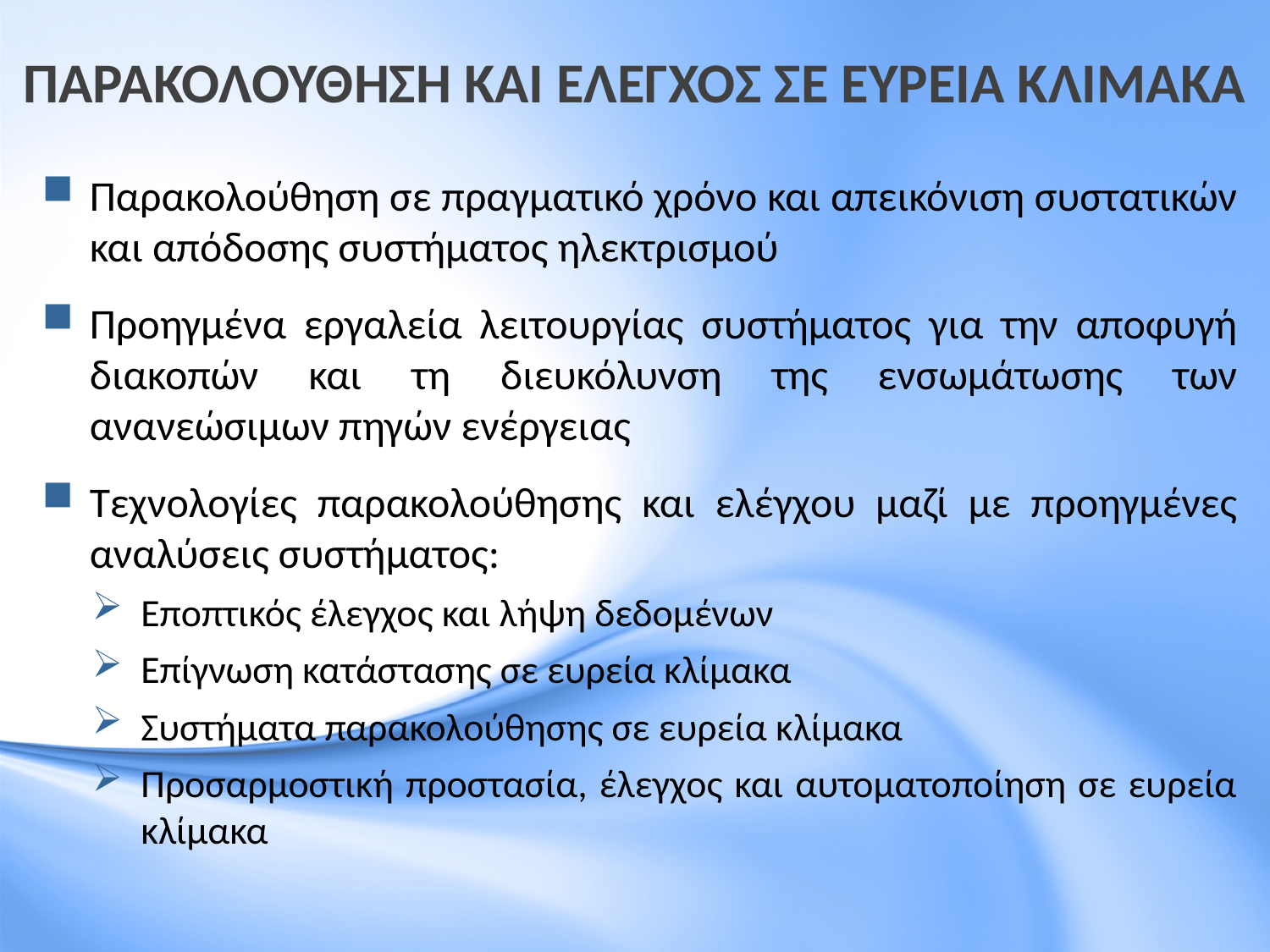

# ΠΑΡΑΚΟΛΟΥΘΗΣΗ ΚΑΙ ΕΛΕΓΧΟΣ ΣΕ ΕΥΡΕΙΑ ΚΛΙΜΑΚΑ
Παρακολούθηση σε πραγματικό χρόνο και απεικόνιση συστατικών και απόδοσης συστήματος ηλεκτρισμού
Προηγμένα εργαλεία λειτουργίας συστήματος για την αποφυγή διακοπών και τη διευκόλυνση της ενσωμάτωσης των ανανεώσιμων πηγών ενέργειας
Τεχνολογίες παρακολούθησης και ελέγχου μαζί με προηγμένες αναλύσεις συστήματος:
Εποπτικός έλεγχος και λήψη δεδομένων
Επίγνωση κατάστασης σε ευρεία κλίμακα
Συστήματα παρακολούθησης σε ευρεία κλίμακα
Προσαρμοστική προστασία, έλεγχος και αυτοματοποίηση σε ευρεία κλίμακα